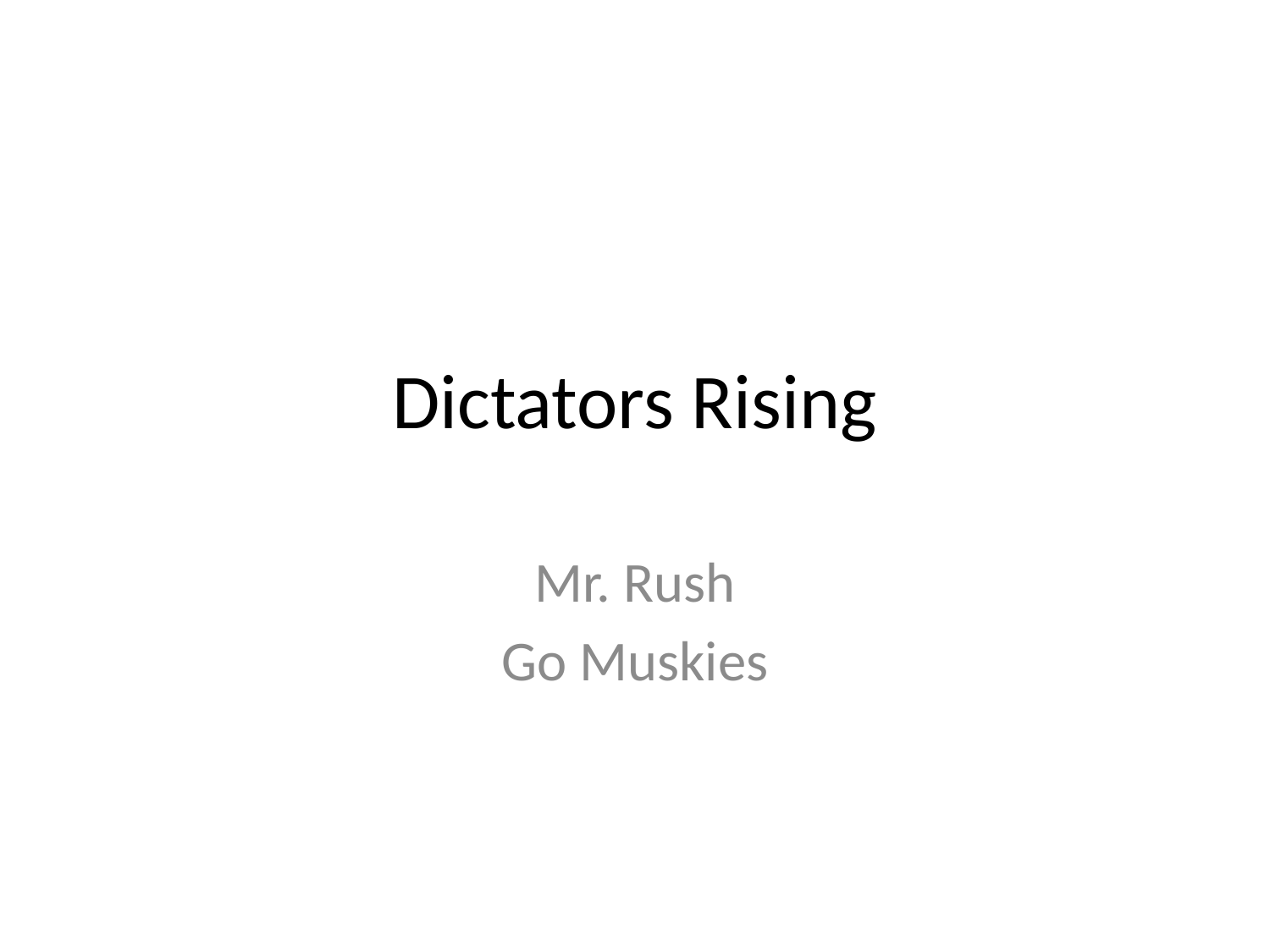

# Dictators Rising
Mr. Rush
Go Muskies